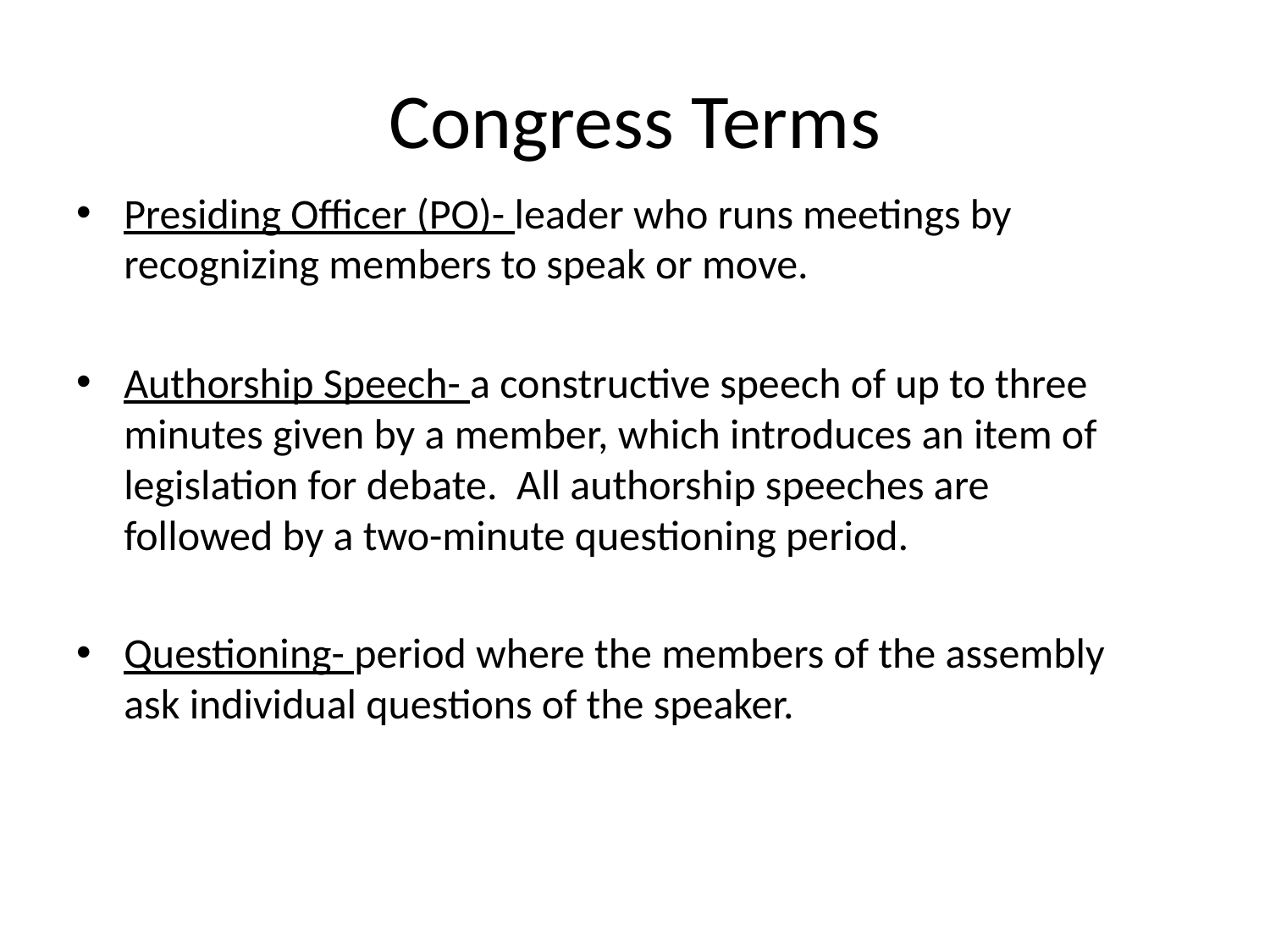

# Congress Terms
Presiding Officer (PO)- leader who runs meetings by recognizing members to speak or move.

Authorship Speech- a constructive speech of up to three minutes given by a member, which introduces an item of legislation for debate.  All authorship speeches are followed by a two-minute questioning period.

Questioning- period where the members of the assembly ask individual questions of the speaker.